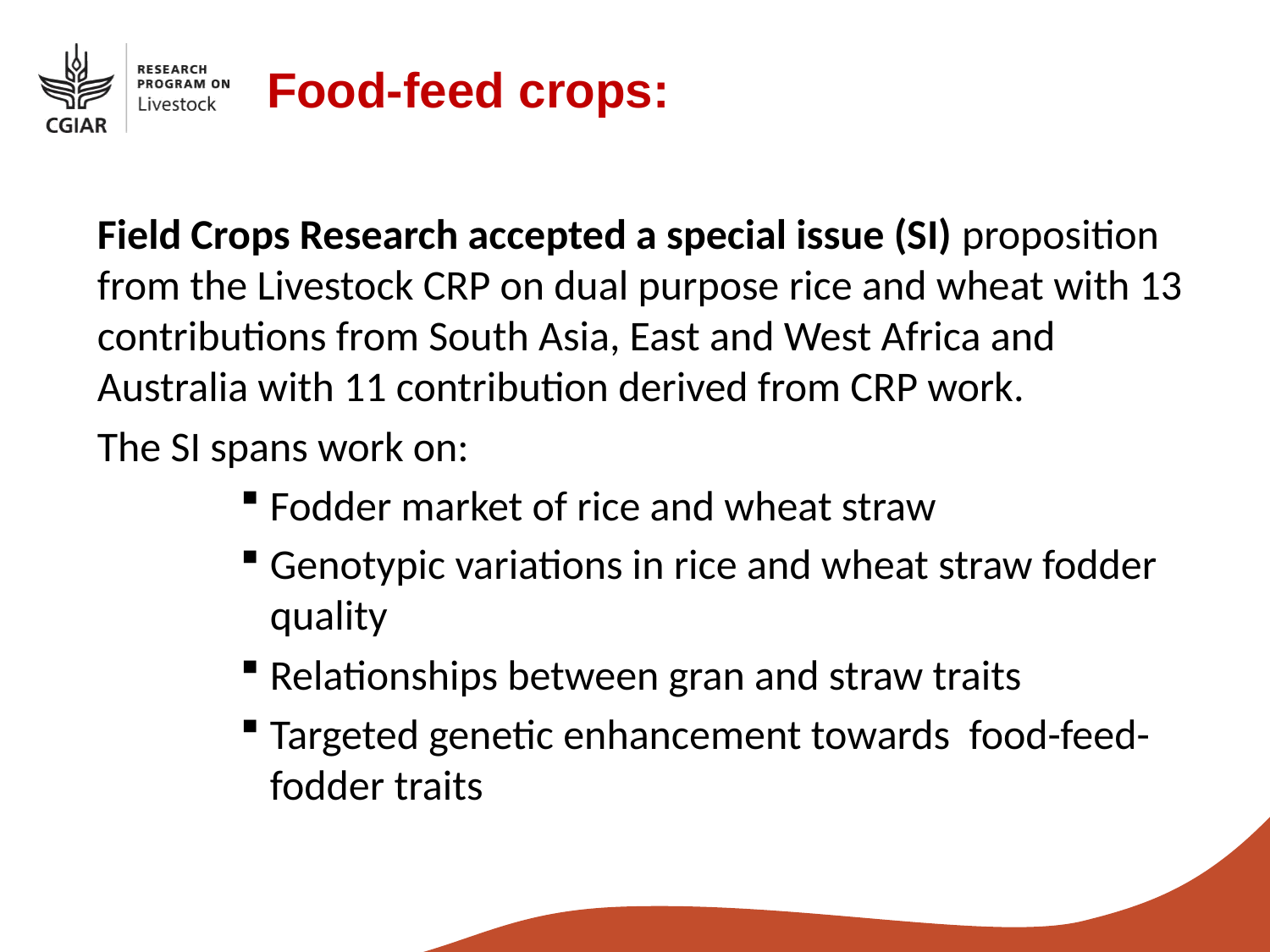

Food-feed crops:
Field Crops Research accepted a special issue (SI) proposition from the Livestock CRP on dual purpose rice and wheat with 13 contributions from South Asia, East and West Africa and Australia with 11 contribution derived from CRP work.
The SI spans work on:
Fodder market of rice and wheat straw
Genotypic variations in rice and wheat straw fodder quality
Relationships between gran and straw traits
Targeted genetic enhancement towards  food-feed-fodder traits